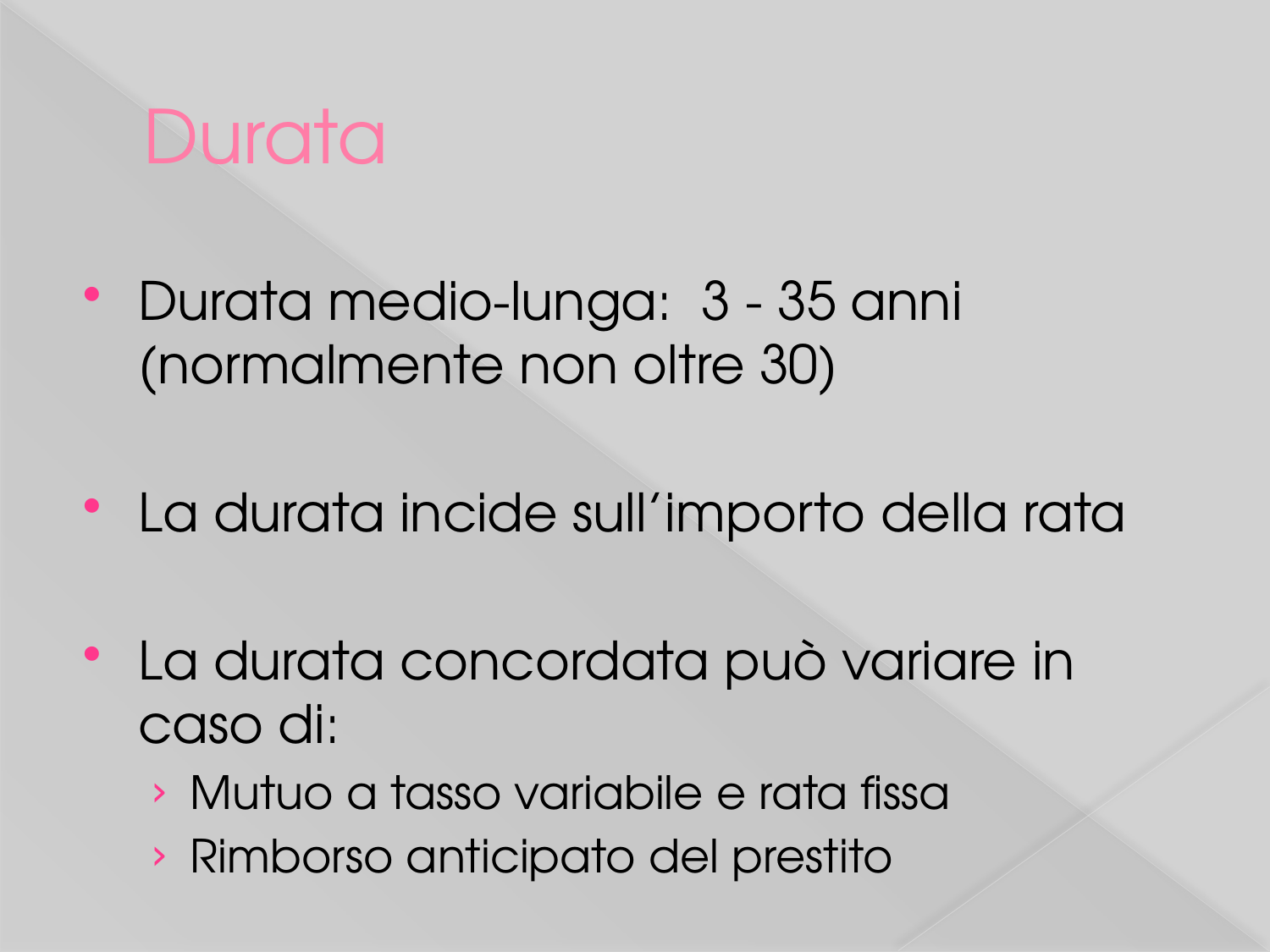

# Durata
Durata medio-lunga:  3 - 35 anni (normalmente non oltre 30)

La durata incide sull’importo della rata

La durata concordata può variare in caso di:
Mutuo a tasso variabile e rata fissa
Rimborso anticipato del prestito